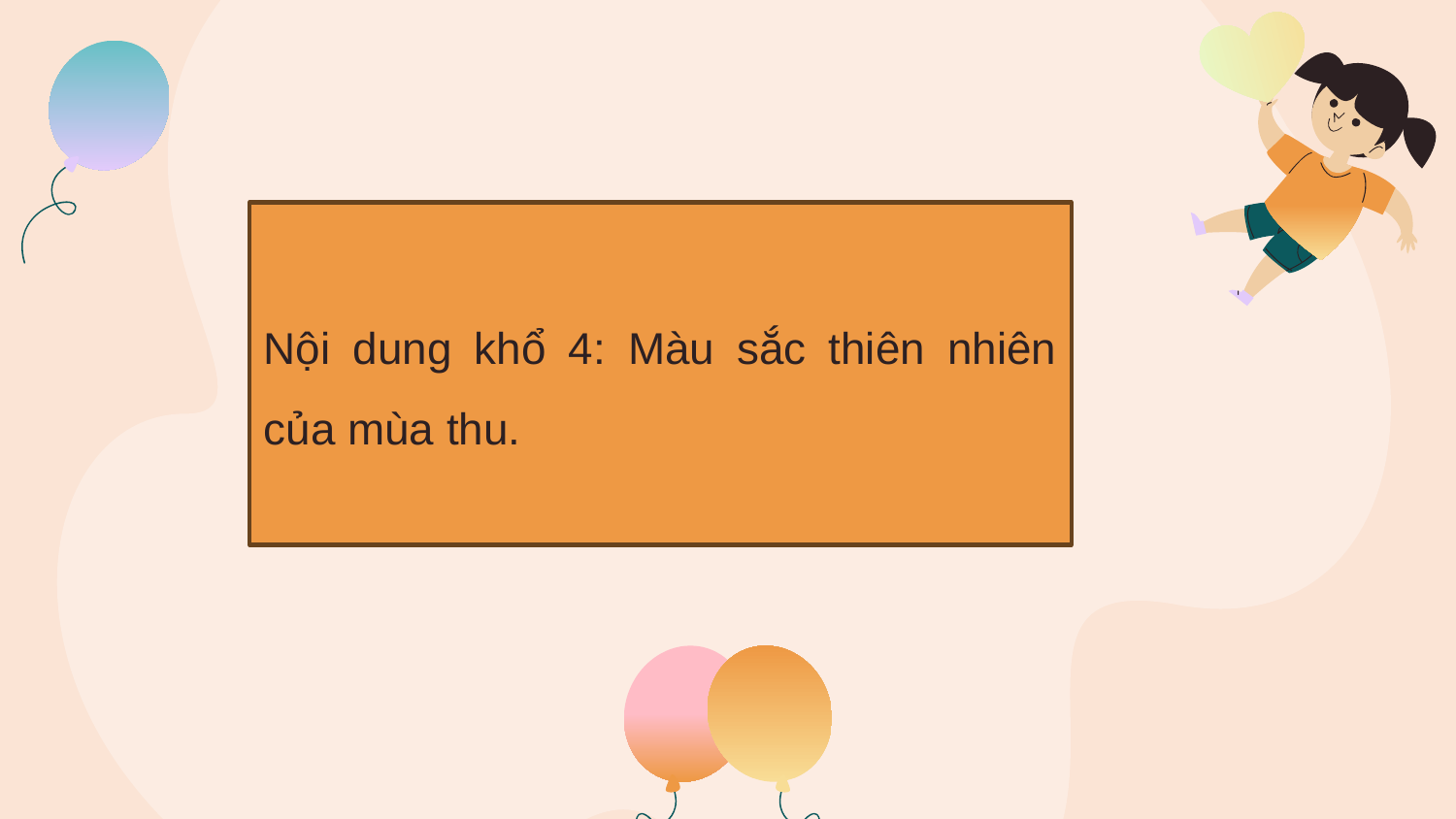

Nội dung khổ 4: Màu sắc thiên nhiên của mùa thu.